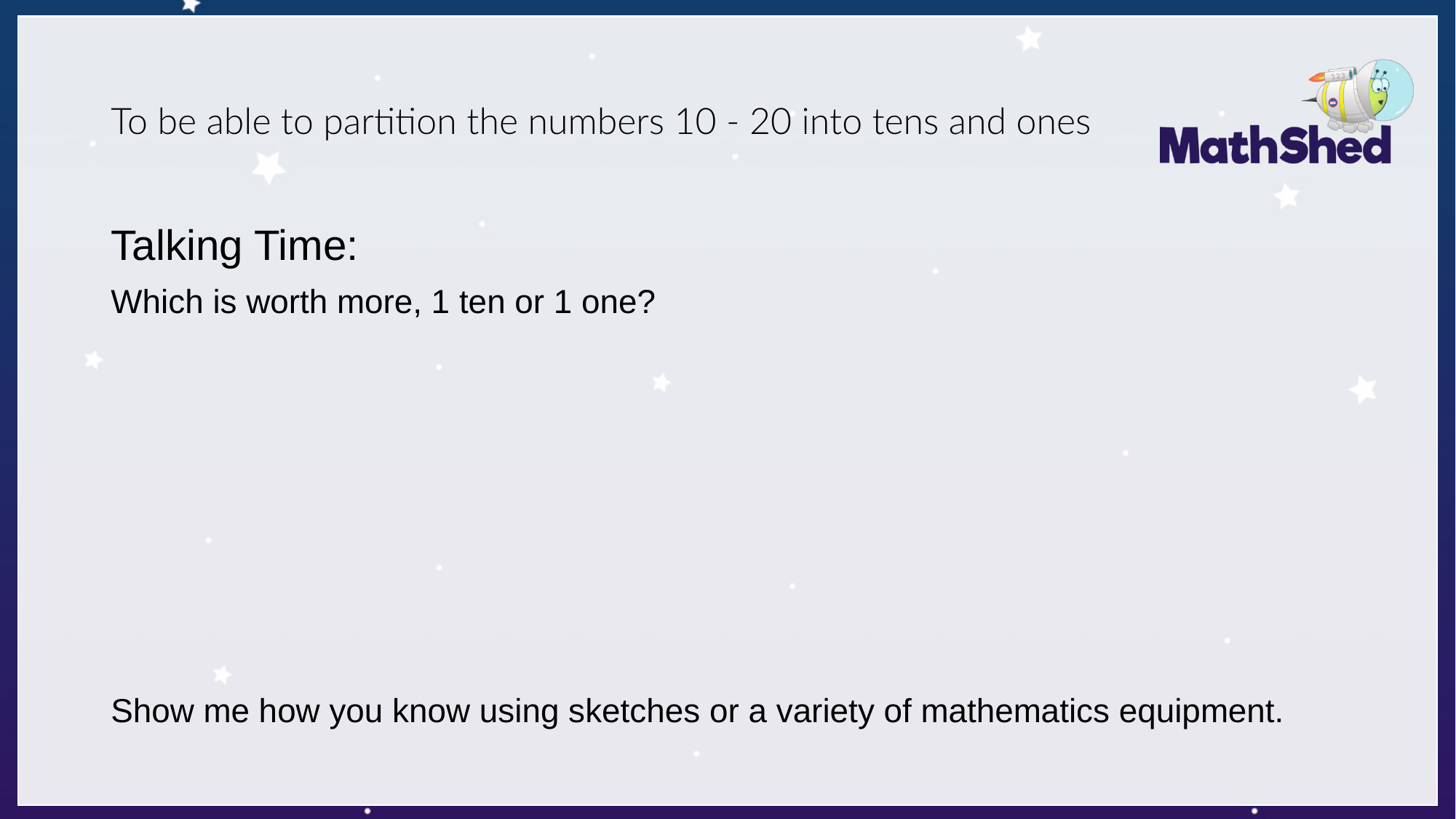

# To be able to partition the numbers 10 - 20 into tens and ones
Talking Time:
Which is worth more, 1 ten or 1 one?

Show me how you know using sketches or a variety of mathematics equipment.